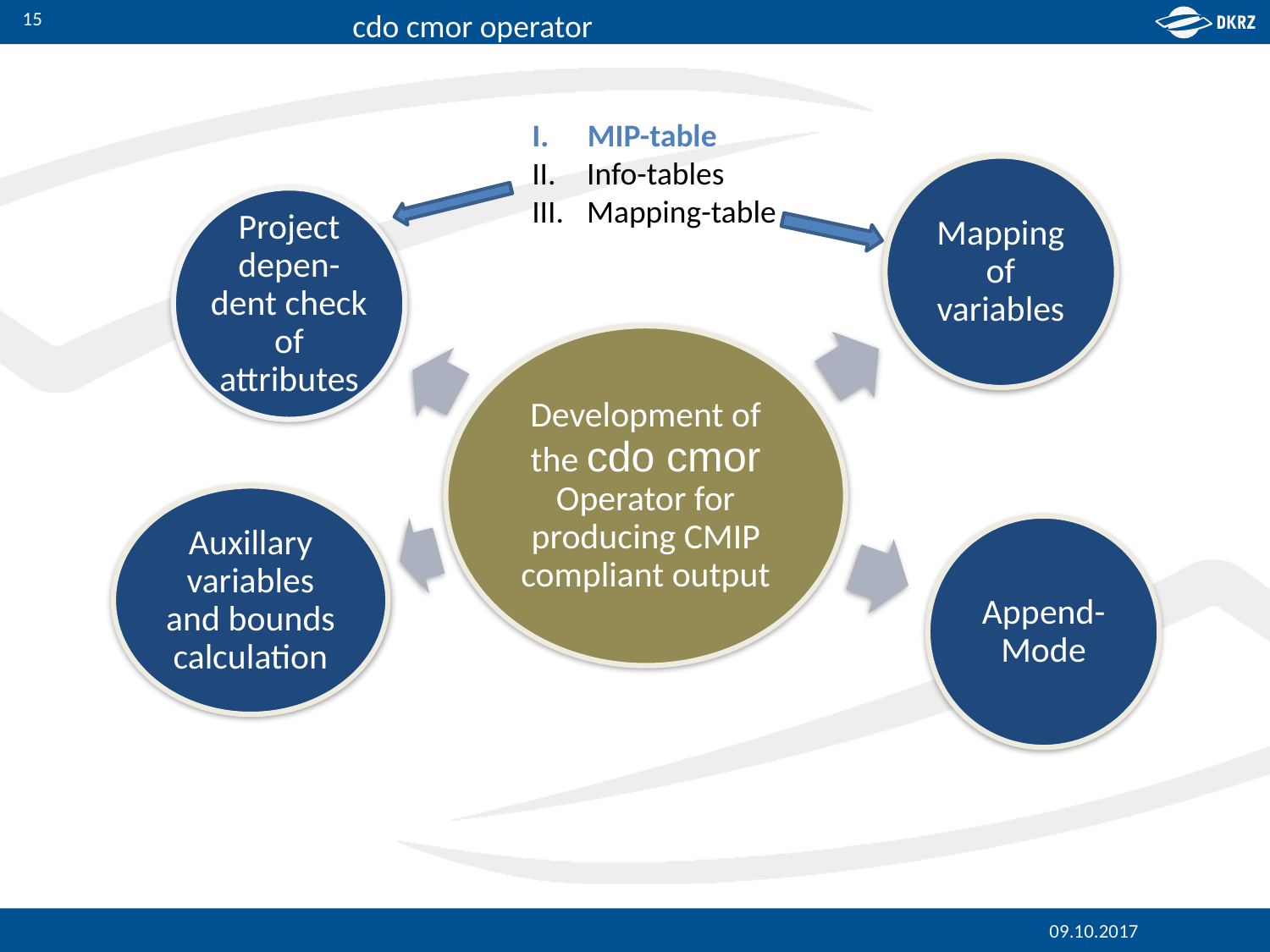

15
Development of the cdo cmor Operator for producing CMIP compliant output

Project depen-dent check of attributes

Mapping of variables

Append-Mode

Auxillary variables and bounds calculation
MIP-table
 Info-tables
 Mapping-table

09.10.2017